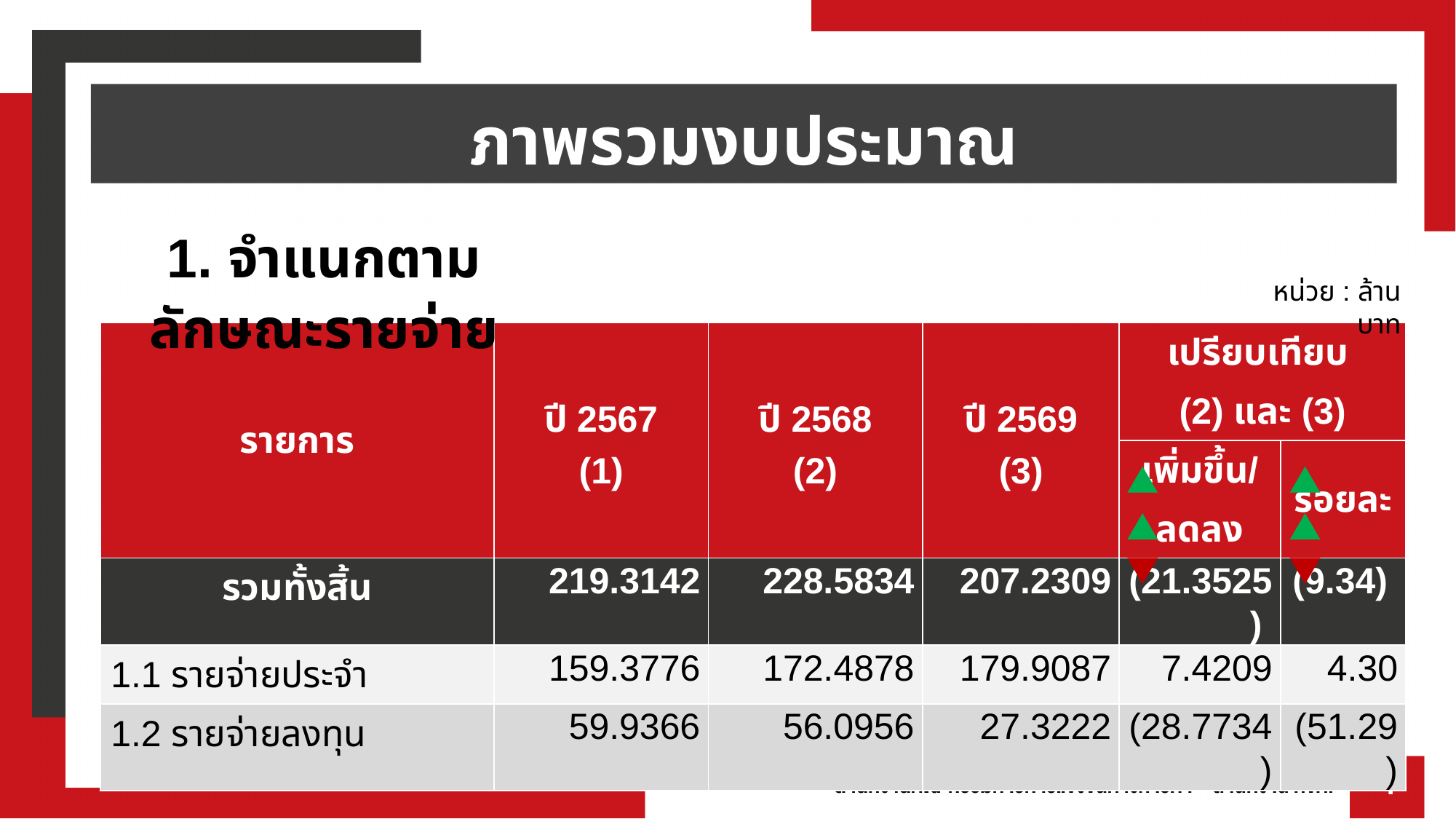

ภาพรวมงบประมาณ
1. จำแนกตามลักษณะรายจ่าย
หน่วย : ล้านบาท
| รายการ | ปี 2567 (1) | ปี 2568 (2) | ปี 2569 (3) | เปรียบเทียบ (2) และ (3) |  |
| --- | --- | --- | --- | --- | --- |
|  |  |  |  | เพิ่มขึ้น/ลดลง | ร้อยละ |
| รวมทั้งสิ้น | 219.3142 | 228.5834 | 207.2309 | (21.3525) | (9.34) |
| 1.1 รายจ่ายประจำ | 159.3776 | 172.4878 | 179.9087 | 7.4209 | 4.30 |
| 1.2 รายจ่ายลงทุน | 59.9366 | 56.0956 | 27.3222 | (28.7734) | (51.29) |

4